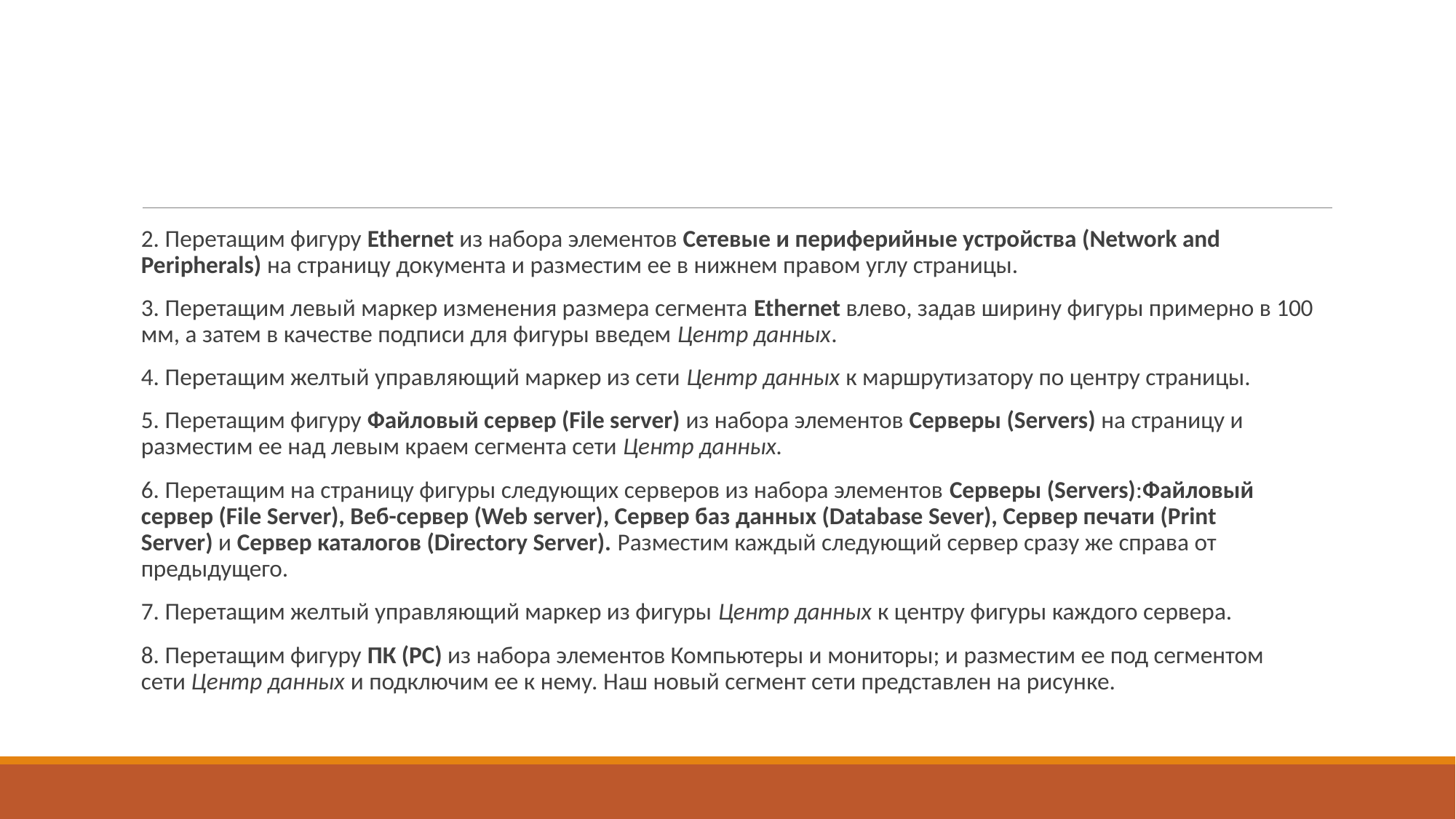

2. Перетащим фигуру Ethernet из набора элементов Сетевые и периферийные устройства (Network and Peripherals) на страницу документа и разместим ее в нижнем правом углу страницы.
3. Перетащим левый маркер изменения размера сегмента Ethernet влево, задав ширину фигуры примерно в 100 мм, а затем в качестве подписи для фигуры введем Центр данных.
4. Перетащим желтый управляющий маркер из сети Центр данных к маршрутизатору по центру страницы.
5. Перетащим фигуру Файловый сервер (File server) из набора элементов Серверы (Servers) на страницу и разместим ее над левым краем сегмента сети Центр данных.
6. Перетащим на страницу фигуры следующих серверов из набора элементов Серверы (Servers):Файловый сервер (File Server), Веб-сервер (Web server), Сервер баз данных (Database Sever), Сервер печати (Print Server) и Сервер каталогов (Directory Server). Разместим каждый следующий сервер сразу же справа от предыдущего.
7. Перетащим желтый управляющий маркер из фигуры Центр данных к центру фигуры каждого сервера.
8. Перетащим фигуру ПК (PC) из набора элементов Компьютеры и мониторы; и разместим ее под сегментом сети Центр данных и подключим ее к нему. Наш новый сегмент сети представлен на рисунке.